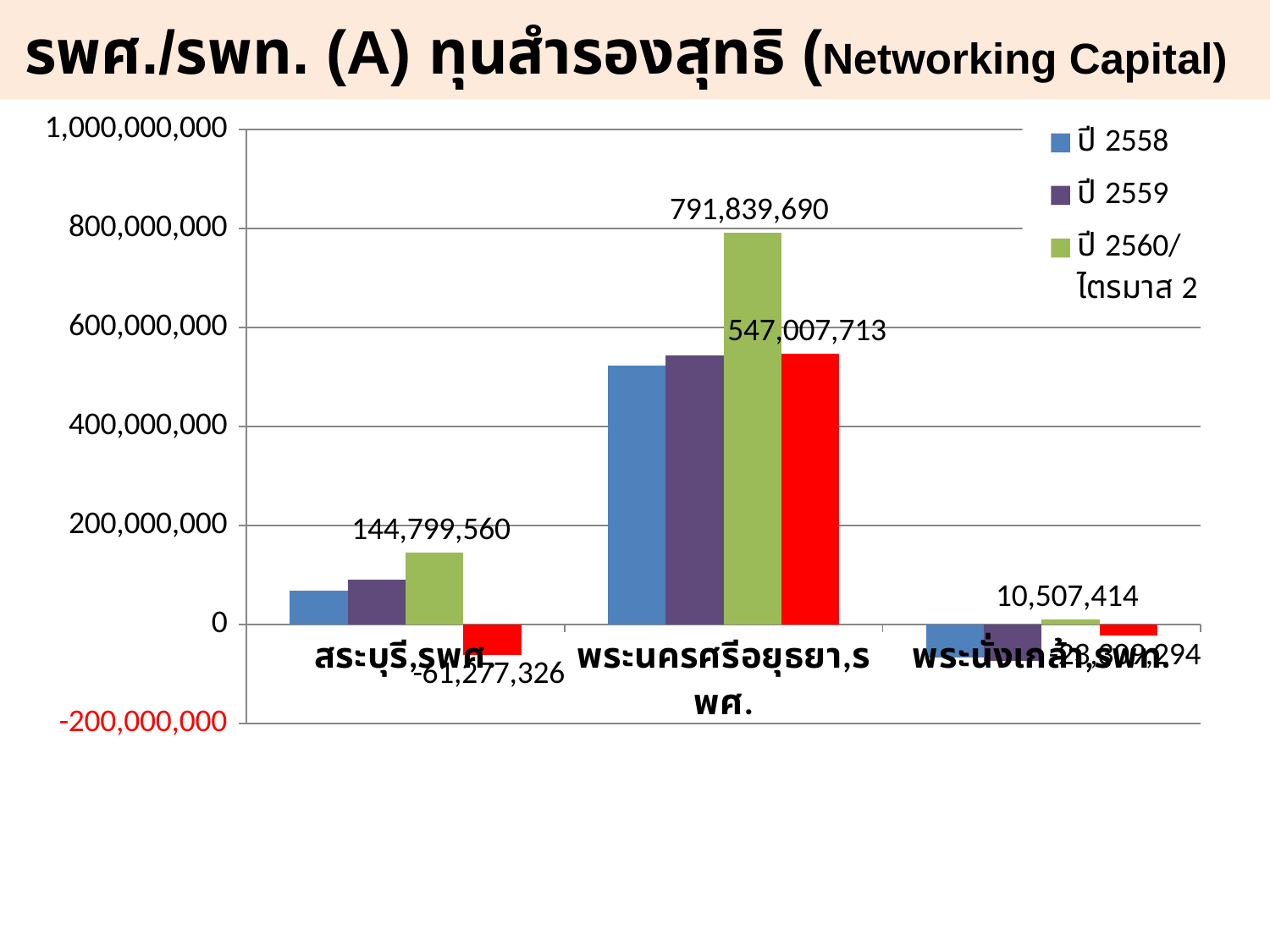

# รพศ./รพท. (A) ทุนสำรองสุทธิ (Networking Capital)

### Chart

| Category | ปี 2558 | ปี 2559 | ปี 2560/ไตรมาส 2 | ปี 2560/ไตรมาส 4 |
|---|---|---|---|---|
| สระบุรี,รพศ. | 67731125.0 | 90319363.0 | 144799560.0 | -61277325.59000015 |
| พระนครศรีอยุธยา,รพศ. | 522015227.0 | 543707713.0 | 791839690.0 | 547007713.0 |
| พระนั่งเกล้า,รพท. | -67118515.0 | -73741494.0 | 10507414.0 | -23309294.0 |